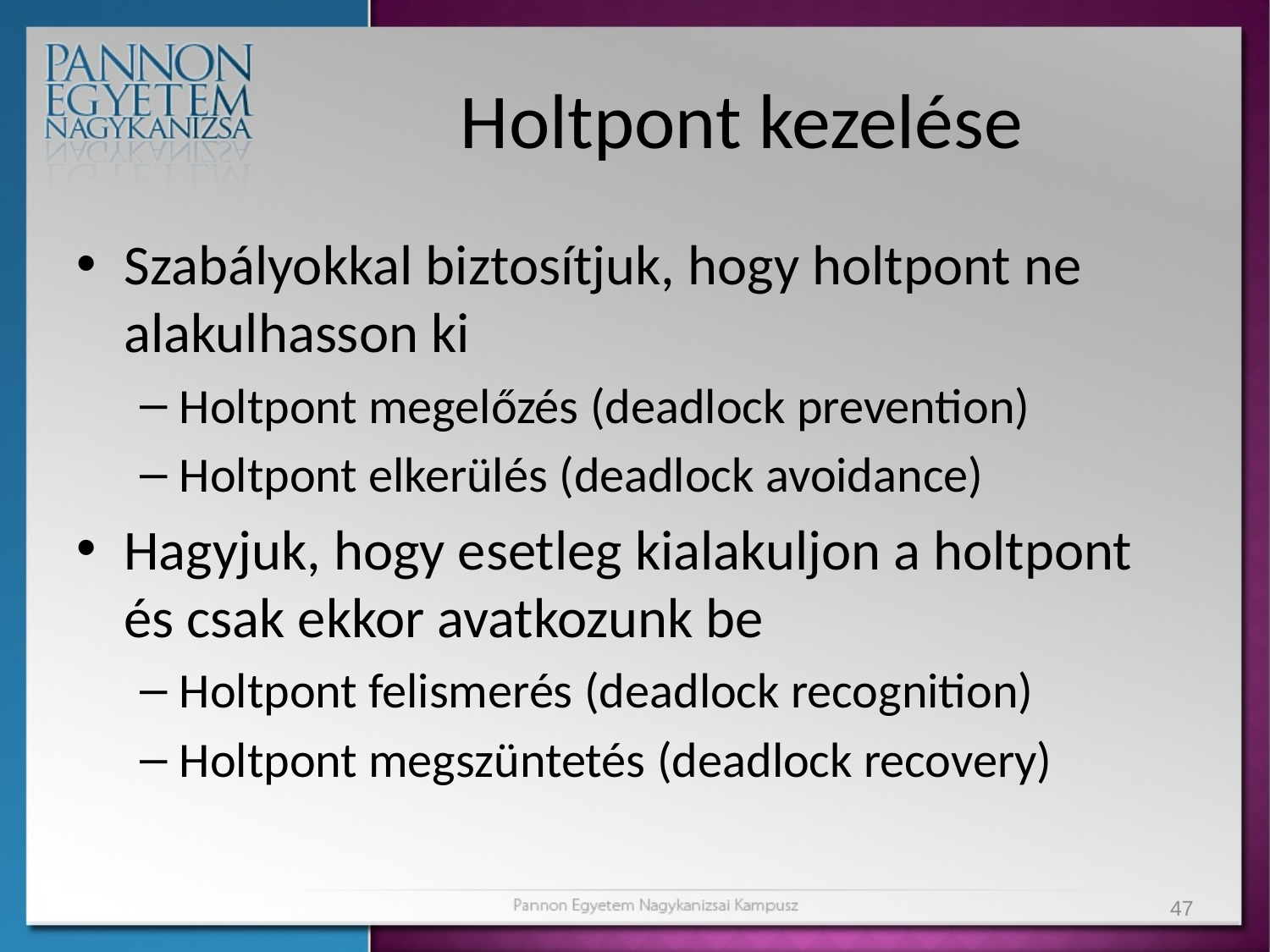

# Holtpont kezelése
Szabályokkal biztosítjuk, hogy holtpont ne alakulhasson ki
Holtpont megelőzés (deadlock prevention)
Holtpont elkerülés (deadlock avoidance)
Hagyjuk, hogy esetleg kialakuljon a holtpont és csak ekkor avatkozunk be
Holtpont felismerés (deadlock recognition)
Holtpont megszüntetés (deadlock recovery)
47